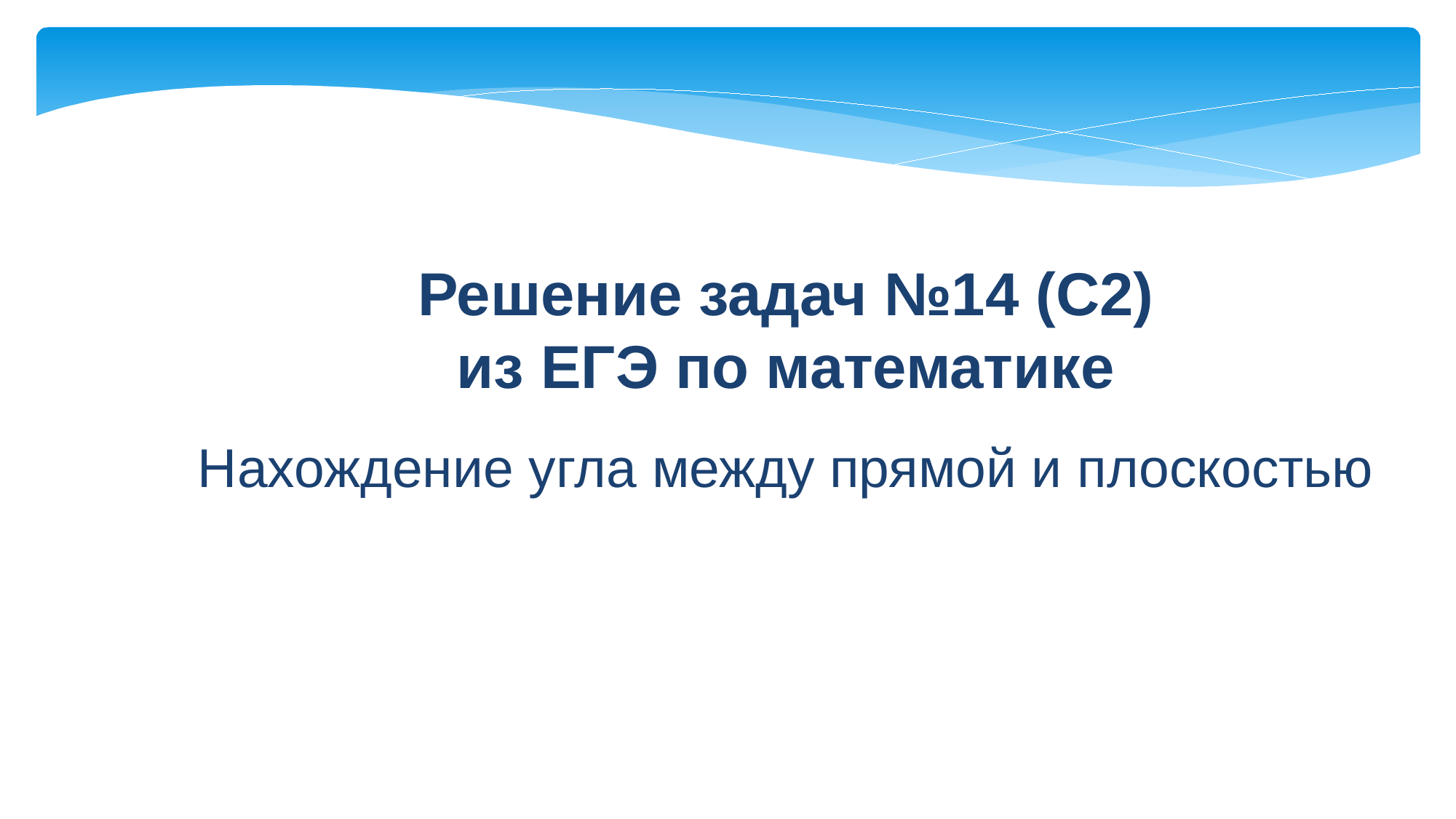

Решение задач №14 (С2)
из ЕГЭ по математике

Нахождение угла между прямой и плоскостью